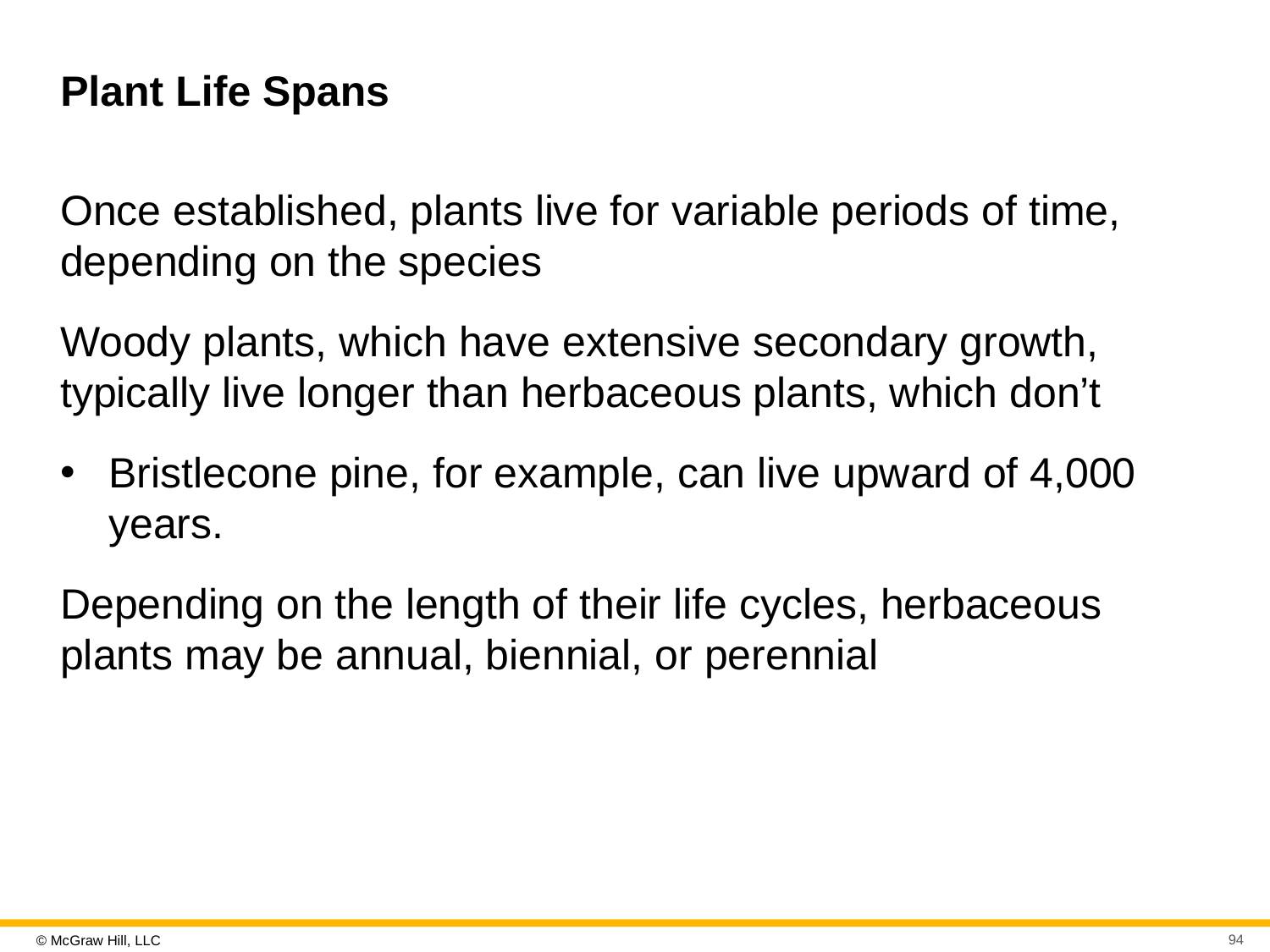

# Plant Life Spans
Once established, plants live for variable periods of time, depending on the species
Woody plants, which have extensive secondary growth, typically live longer than herbaceous plants, which don’t
Bristlecone pine, for example, can live upward of 4,000 years.
Depending on the length of their life cycles, herbaceous plants may be annual, biennial, or perennial
94